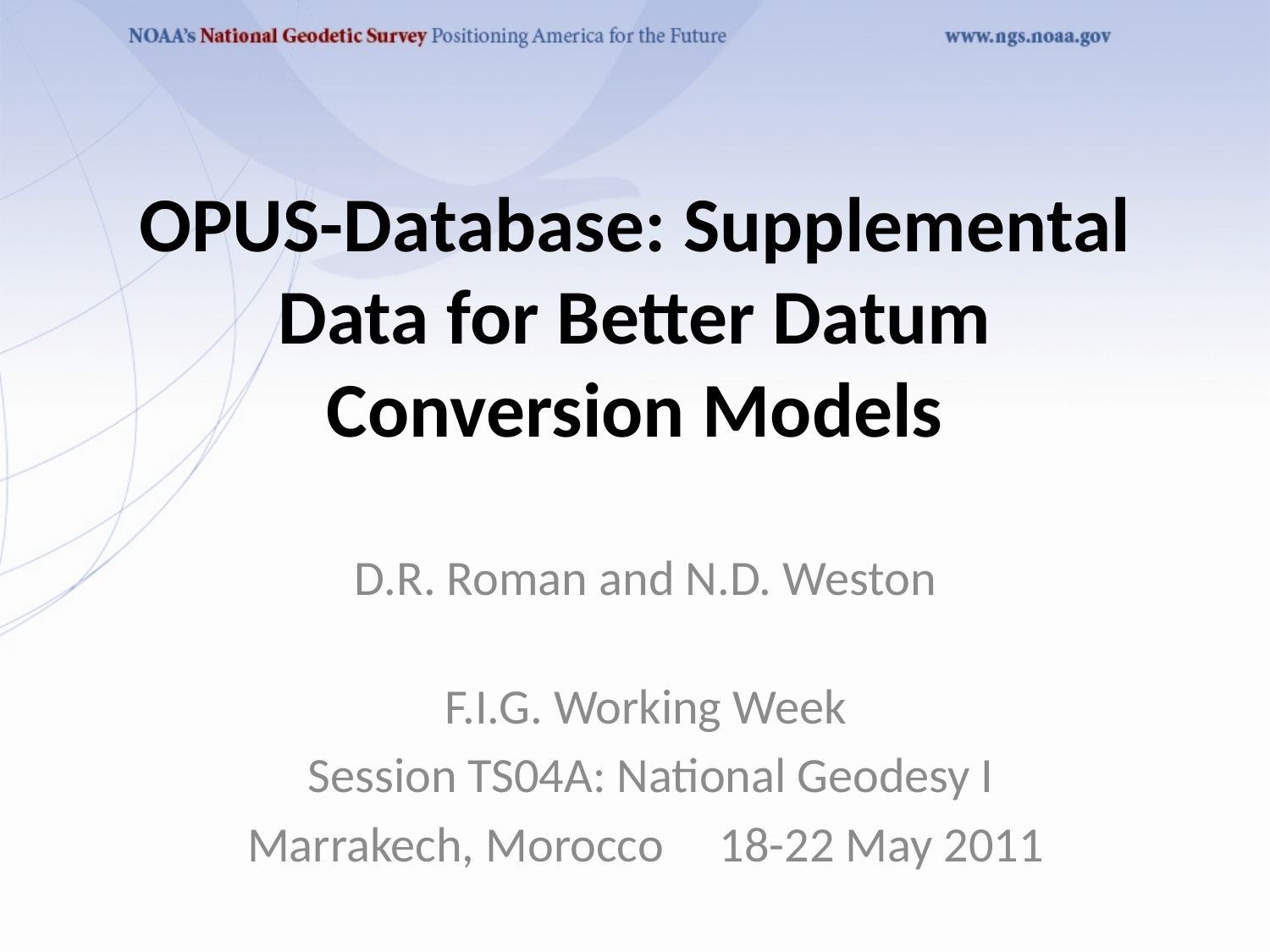

# OPUS-Database: Supplemental Data for Better Datum Conversion Models
D.R. Roman and N.D. Weston
F.I.G. Working Week
 Session TS04A: National Geodesy I
Marrakech, Morocco     18-22 May 2011